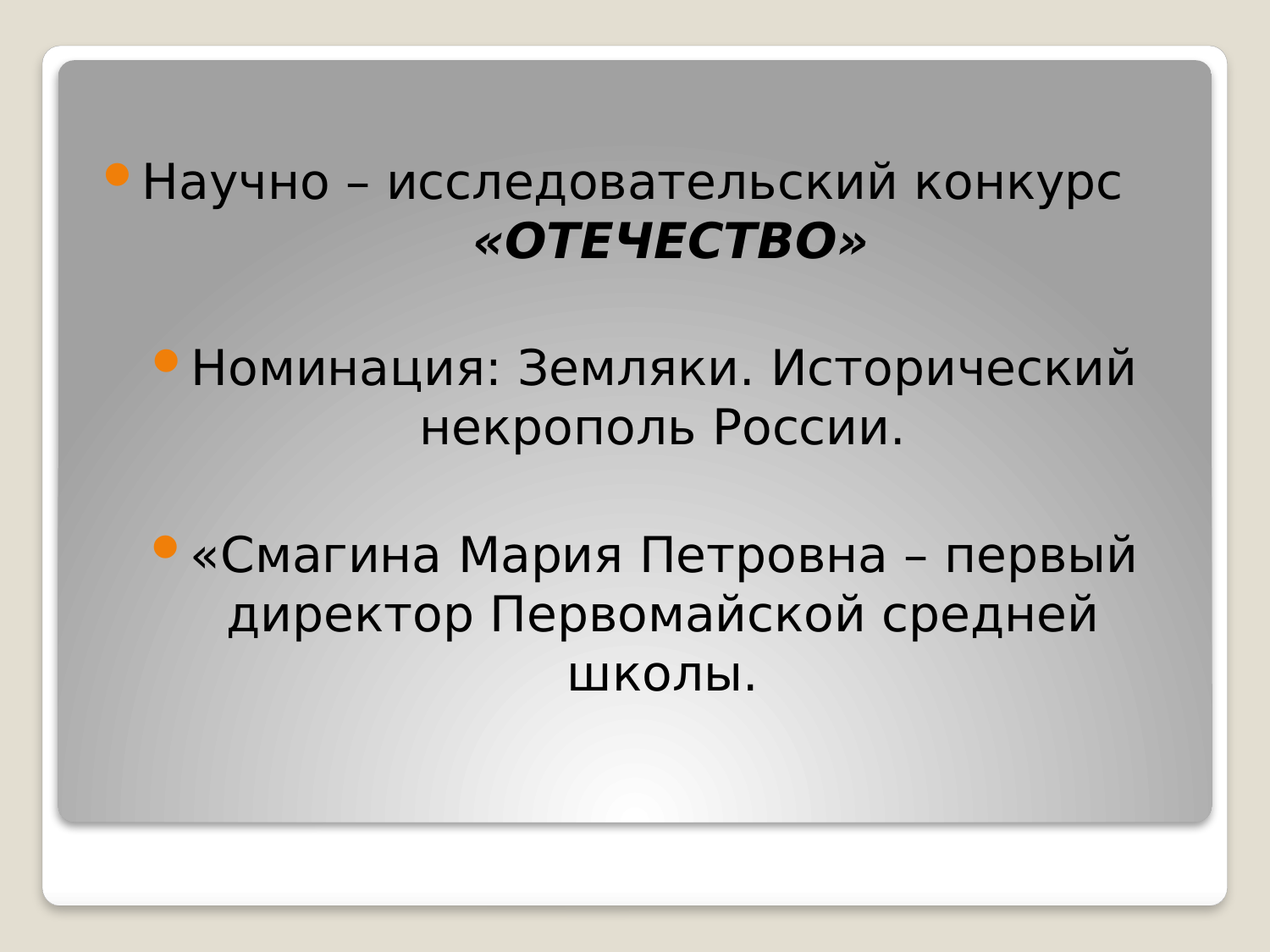

Научно – исследовательский конкурс      «ОТЕЧЕСТВО»

Номинация: Земляки. Исторический некрополь России.

«Смагина Мария Петровна – первый директор Первомайской средней школы.
#